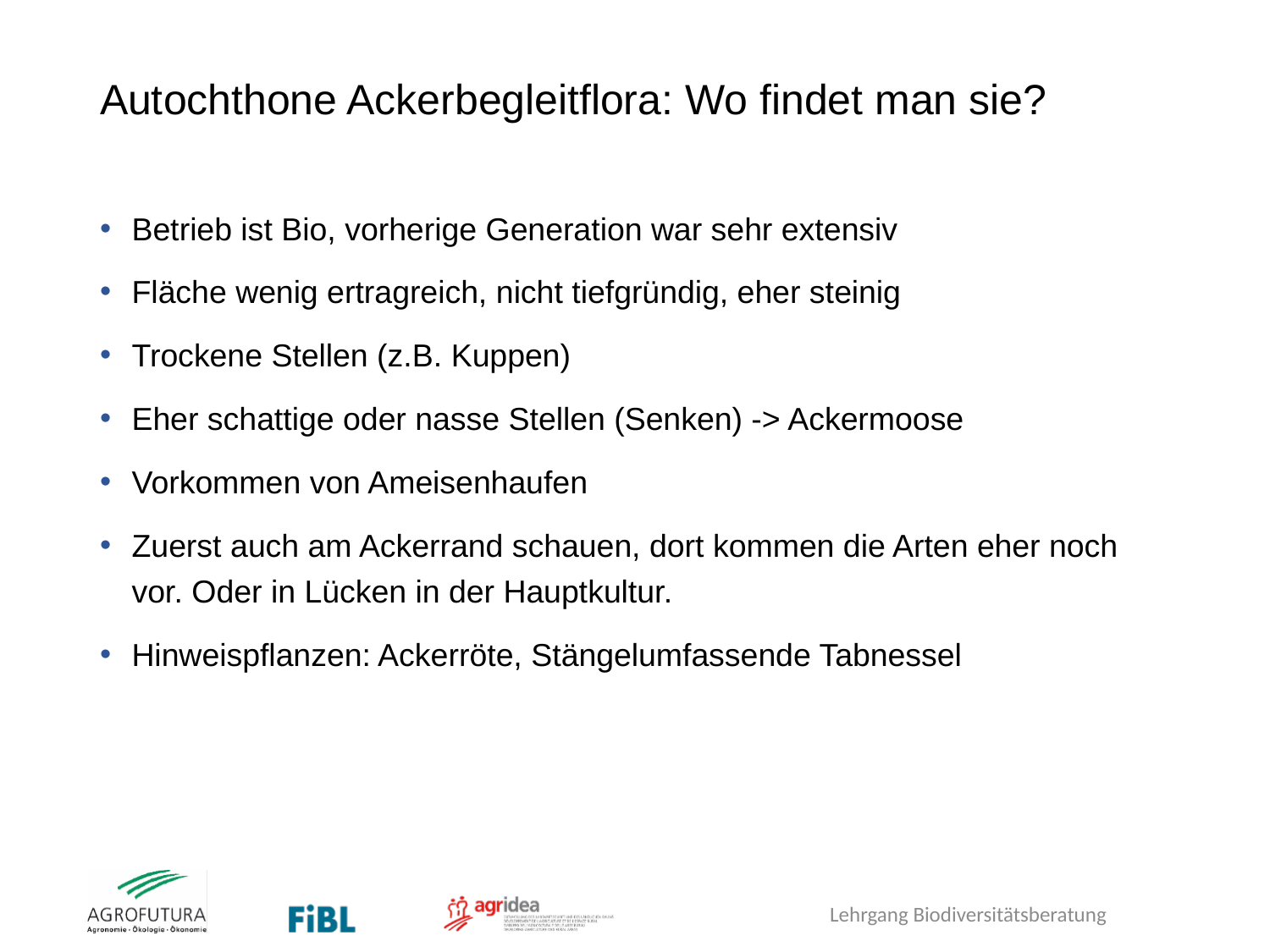

# Autochthone Ackerbegleitflora: Wo findet man sie?
Betrieb ist Bio, vorherige Generation war sehr extensiv
Fläche wenig ertragreich, nicht tiefgründig, eher steinig
Trockene Stellen (z.B. Kuppen)
Eher schattige oder nasse Stellen (Senken) -> Ackermoose
Vorkommen von Ameisenhaufen
Zuerst auch am Ackerrand schauen, dort kommen die Arten eher noch vor. Oder in Lücken in der Hauptkultur.
Hinweispflanzen: Ackerröte, Stängelumfassende Tabnessel
Lehrgang Biodiversitätsberatung